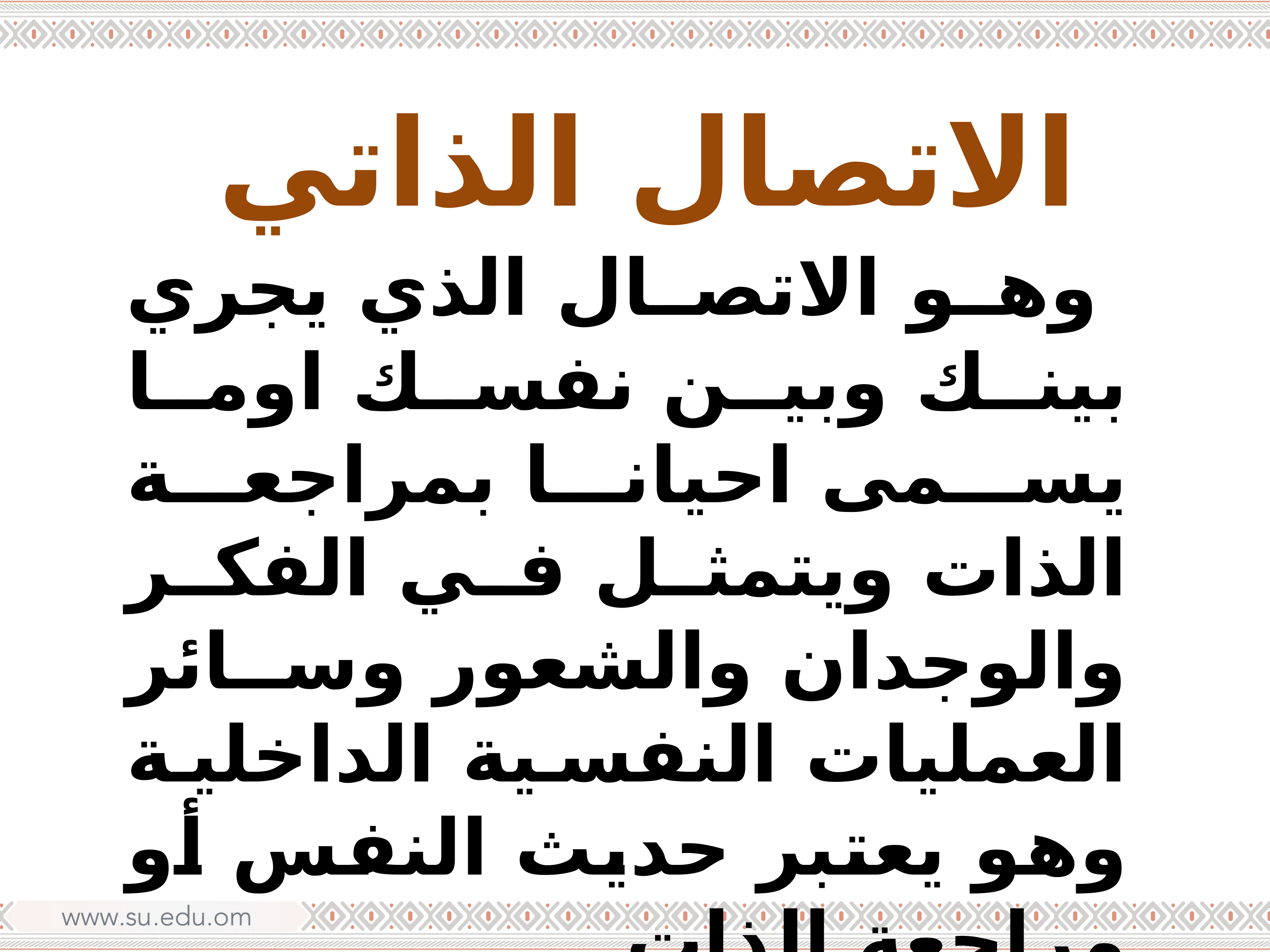

الاتصال الذاتي
 وهو الاتصال الذي يجري بينك وبين نفسك اوما يسمى احيانا بمراجعة الذات ويتمثل في الفكر والوجدان والشعور وسائر العمليات النفسية الداخلية وهو يعتبر حديث النفس أو مراجعة الذات.